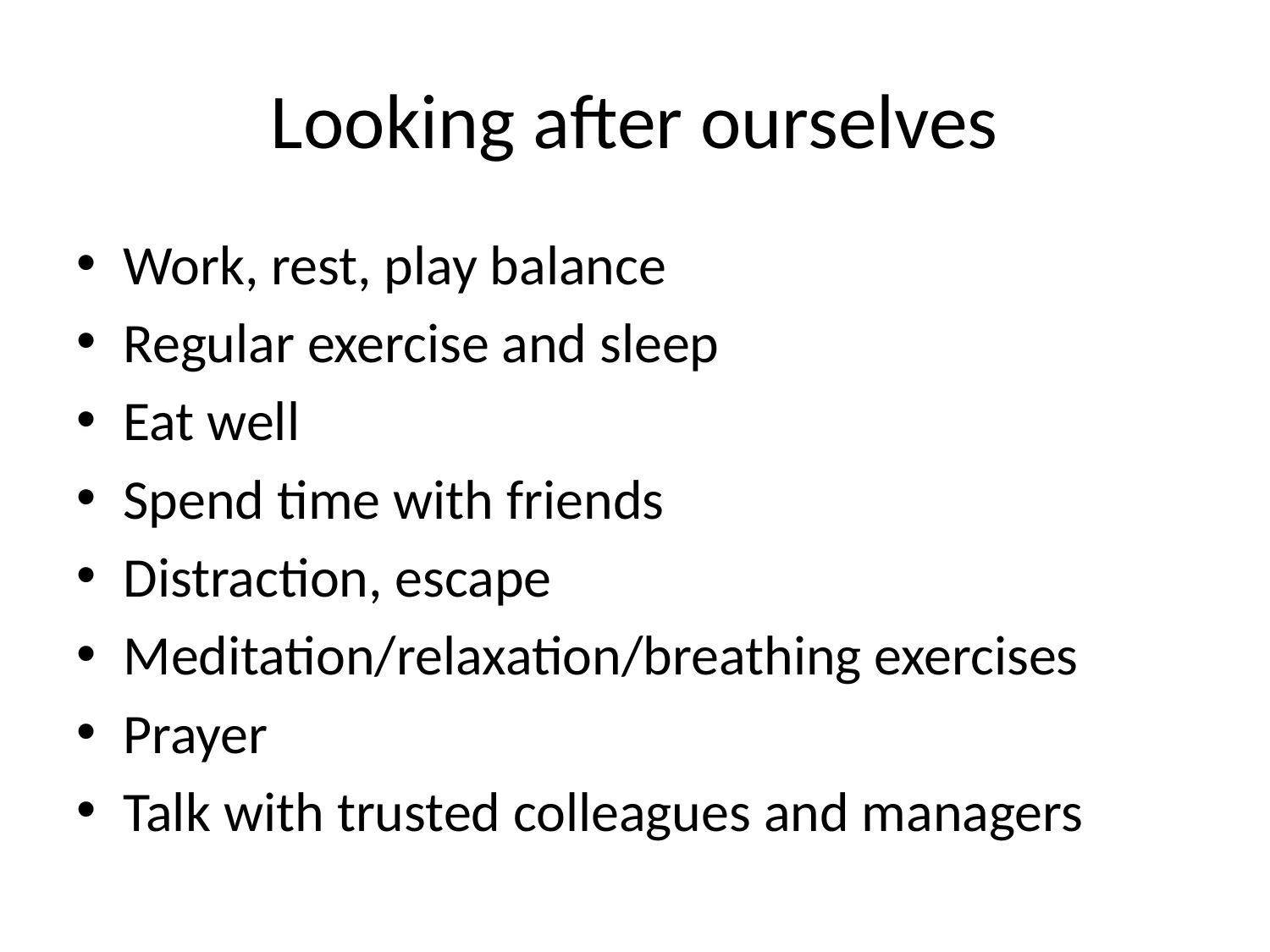

# Looking after ourselves
Work, rest, play balance
Regular exercise and sleep
Eat well
Spend time with friends
Distraction, escape
Meditation/relaxation/breathing exercises
Prayer
Talk with trusted colleagues and managers